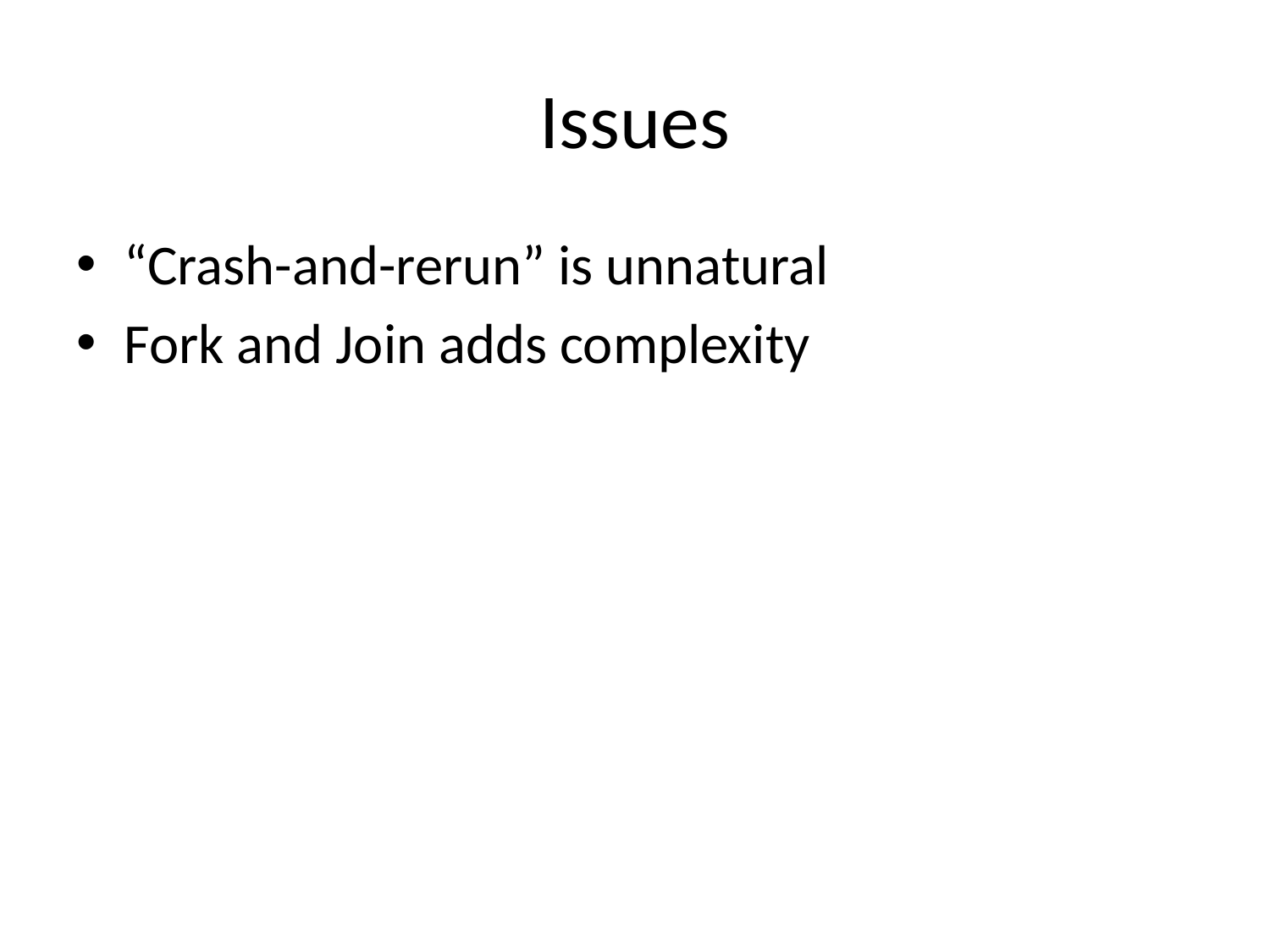

# Issues
“Crash-and-rerun” is unnatural
Fork and Join adds complexity